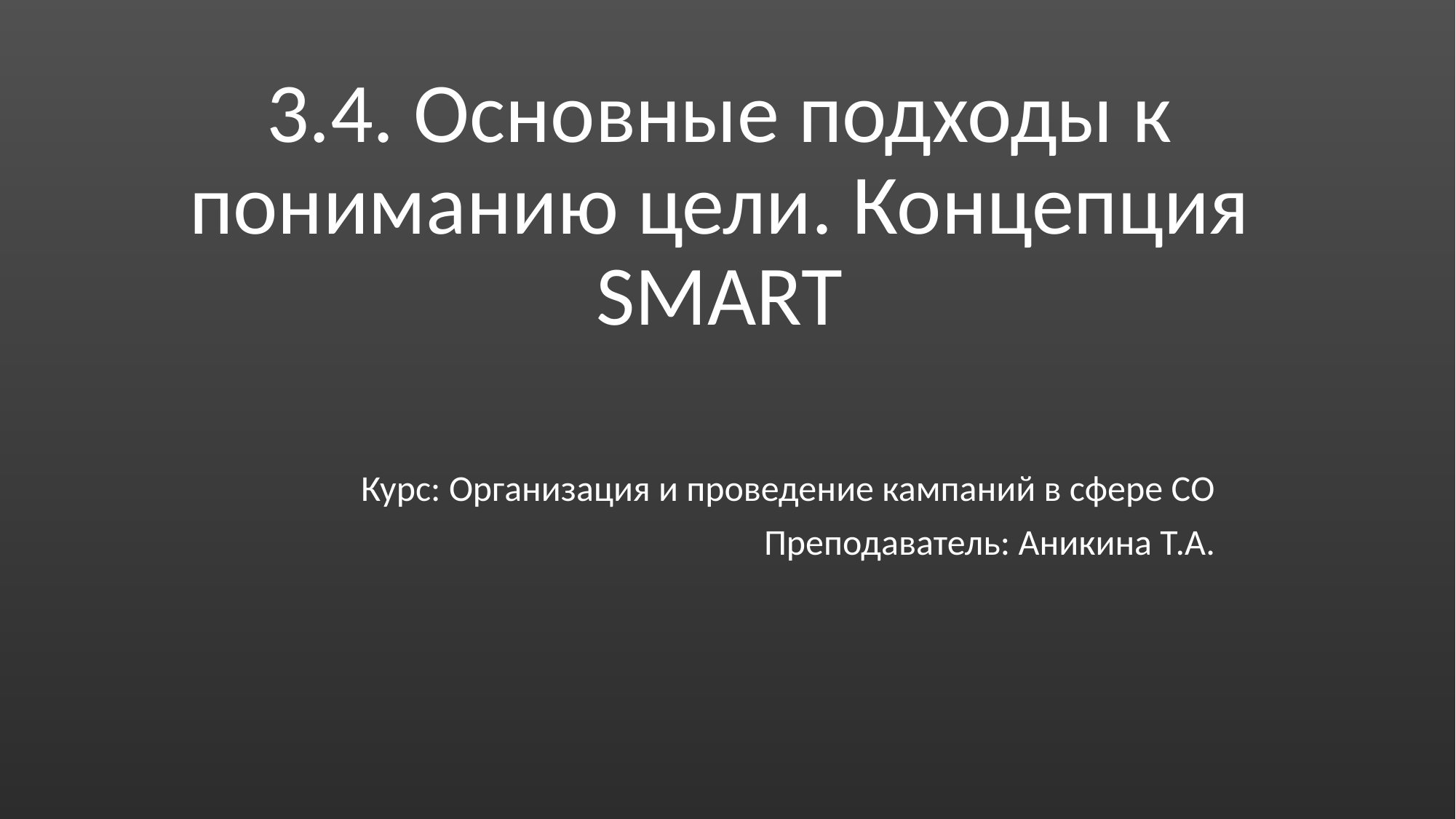

# 3.4. Основные подходы к пониманию цели. Концепция SMART
Курс: Организация и проведение кампаний в сфере СО
Преподаватель: Аникина Т.А.